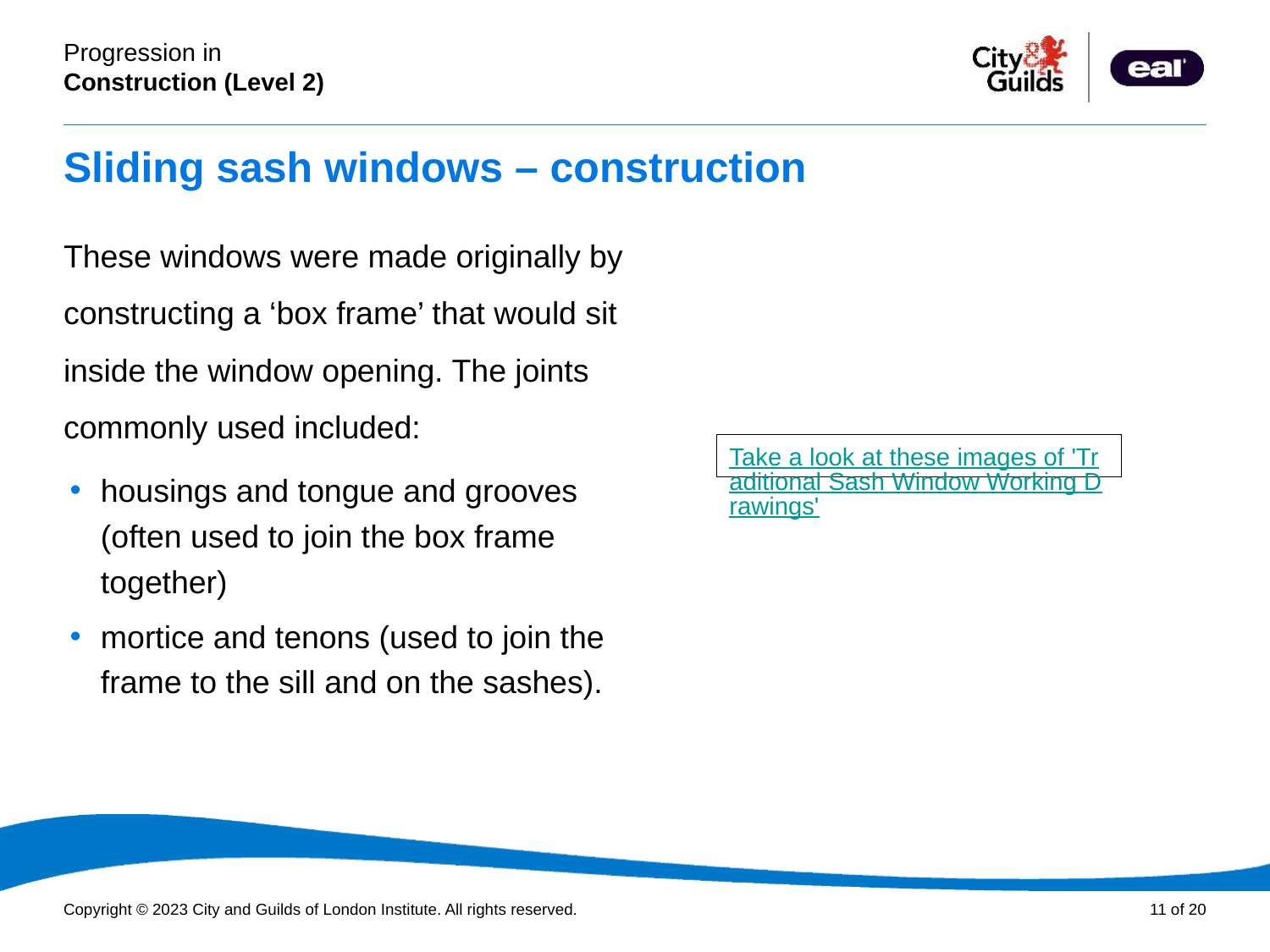

# Sliding sash windows – construction
These windows were made originally by constructing a ‘box frame’ that would sit inside the window opening. The joints commonly used included:
housings and tongue and grooves (often used to join the box frame together)
mortice and tenons (used to join the frame to the sill and on the sashes).

Take a look at these images of 'Traditional Sash Window Working Drawings'